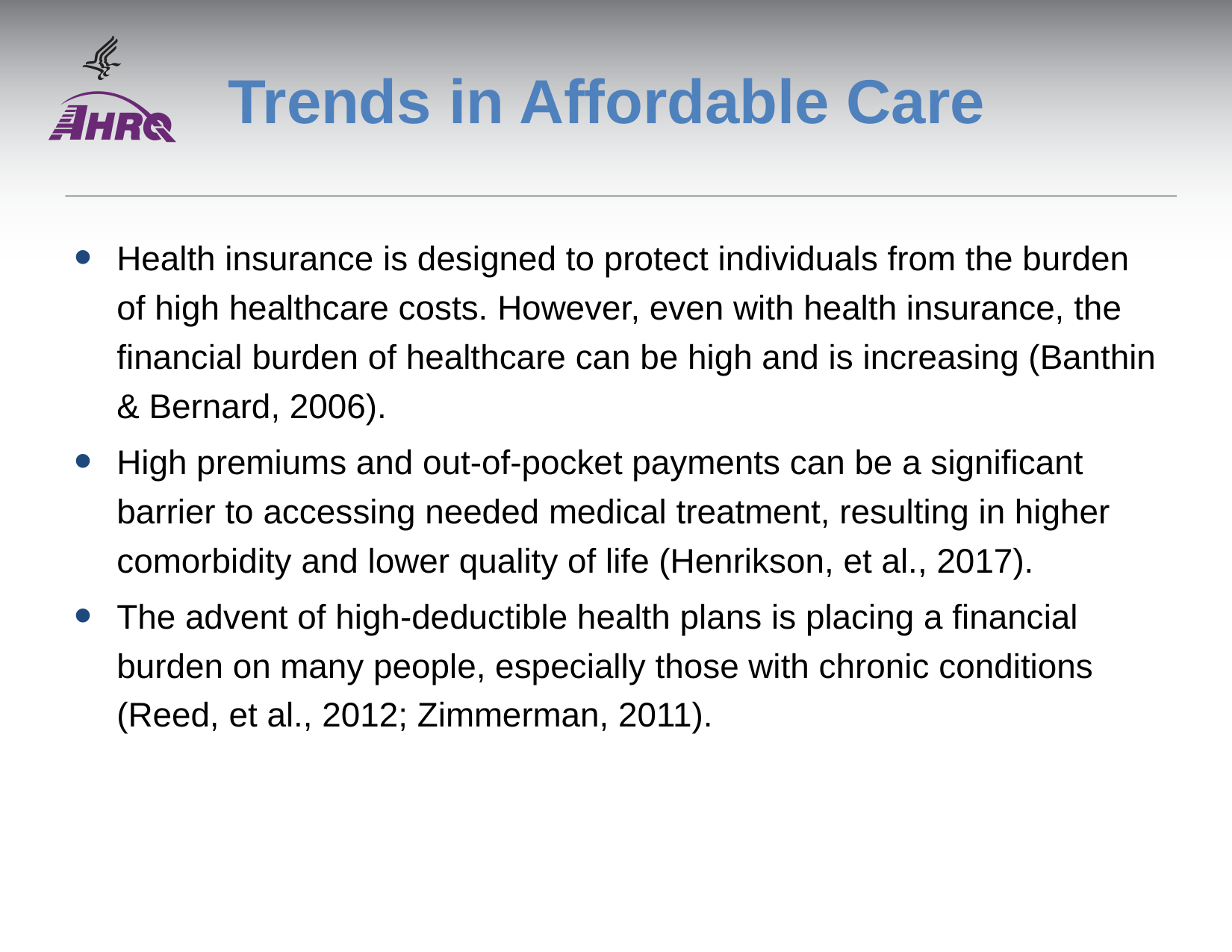

# Trends in Affordable Care
Health insurance is designed to protect individuals from the burden of high healthcare costs. However, even with health insurance, the financial burden of healthcare can be high and is increasing (Banthin & Bernard, 2006).
High premiums and out-of-pocket payments can be a significant barrier to accessing needed medical treatment, resulting in higher comorbidity and lower quality of life (Henrikson, et al., 2017).
The advent of high-deductible health plans is placing a financial burden on many people, especially those with chronic conditions (Reed, et al., 2012; Zimmerman, 2011).